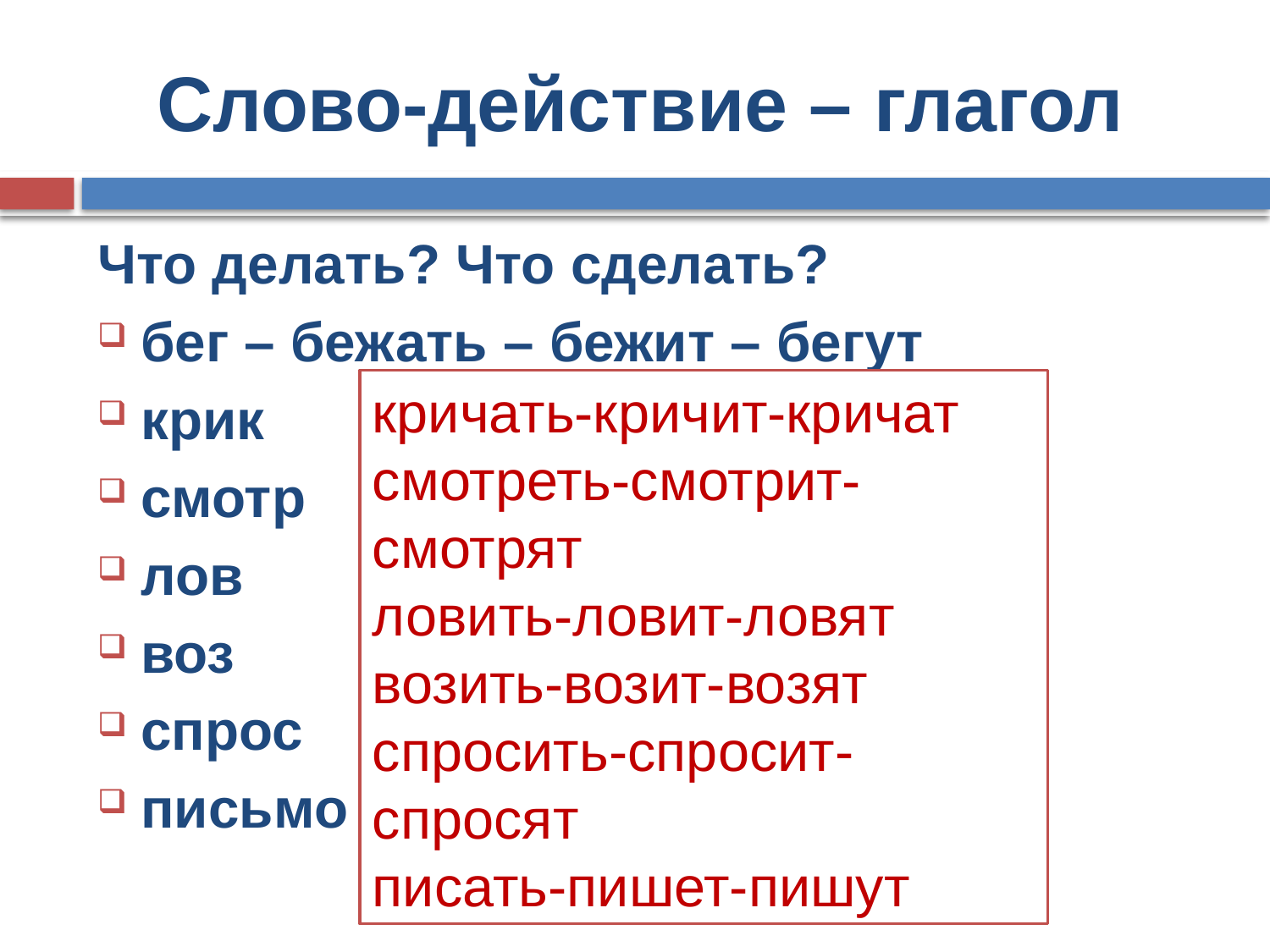

# Слово-действие – глагол
Что делать? Что сделать?
бег – бежать – бежит – бегут
крик
смотр
лов
воз
спрос
письмо

кричать-кричит-кричат
смотреть-смотрит-смотрят
ловить-ловит-ловят
возить-возит-возят
спросить-спросит-спросят
писать-пишет-пишут